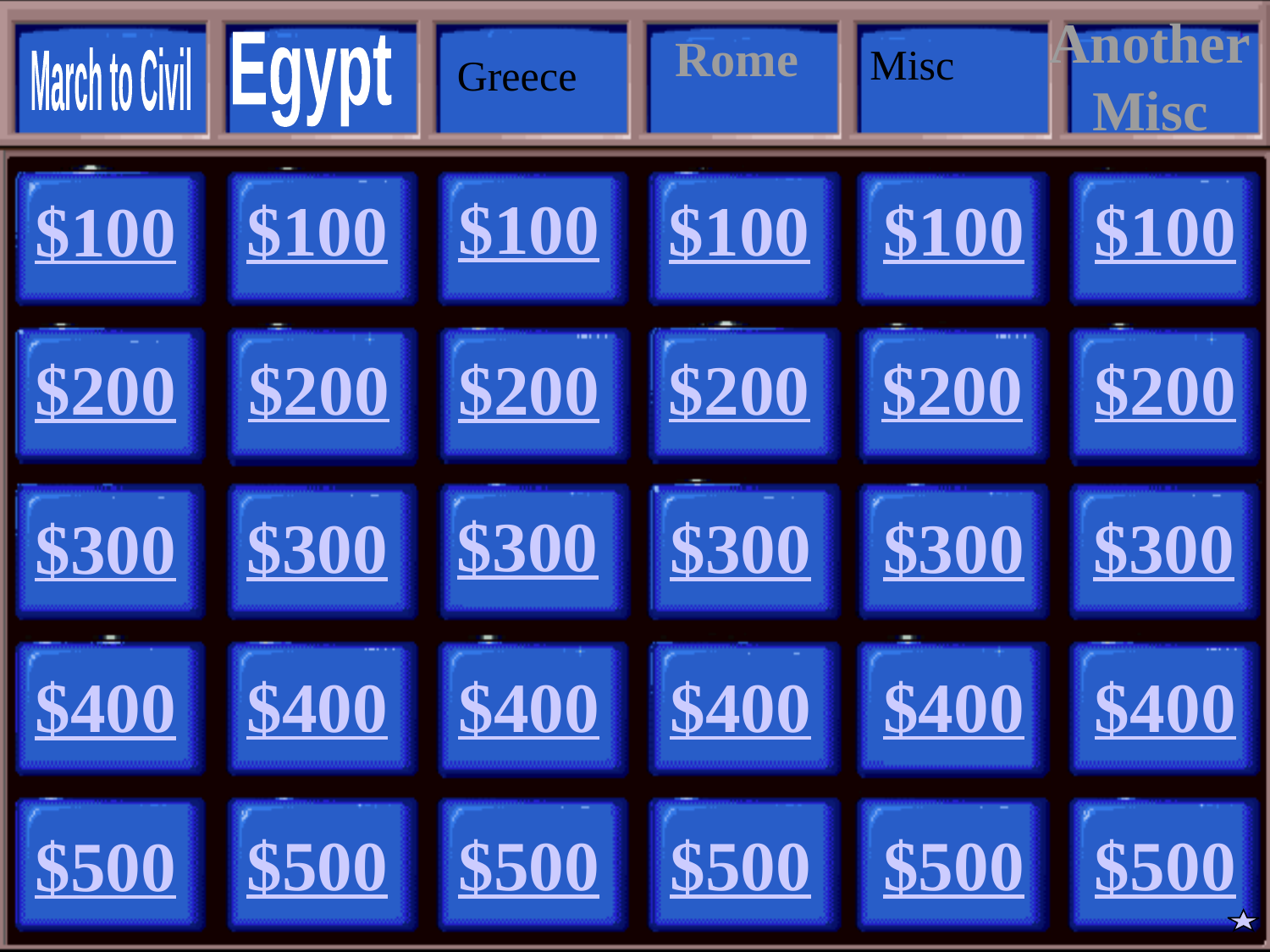

Another
Misc

Rome
Egypt
Misc
Greece
March to Civil
$100
$100
$100
$100
$100
$100
$200
$200
$200
$200
$200
$200
$300
$300
$300
$300
$300
$300
$400
$400
$400
$400
$400
$400
$500
$500
$500
$500
$500
$500